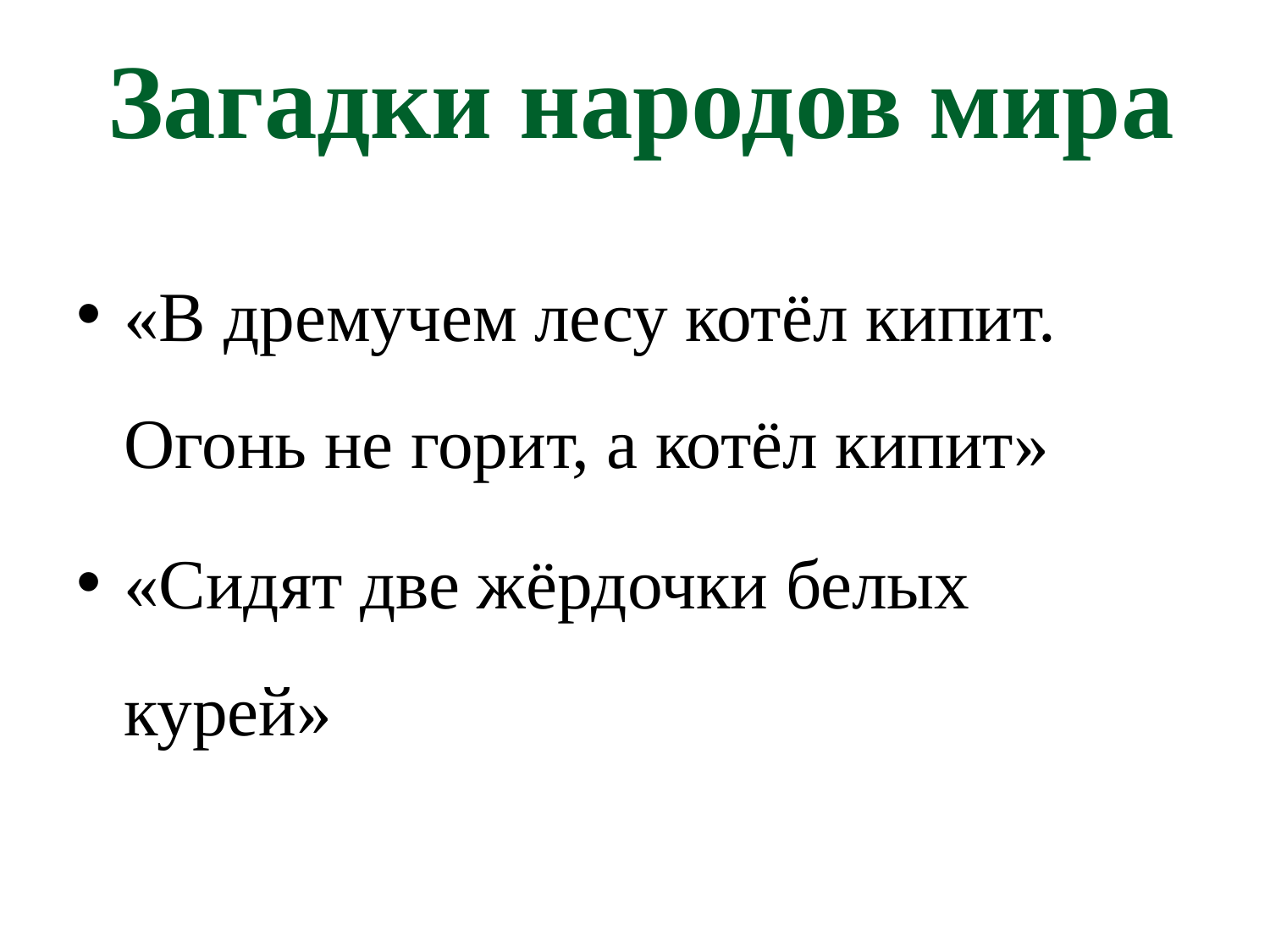

# Загадки народов мира
«В дремучем лесу котёл кипит. Огонь не горит, а котёл кипит»
«Сидят две жёрдочки белых курей»